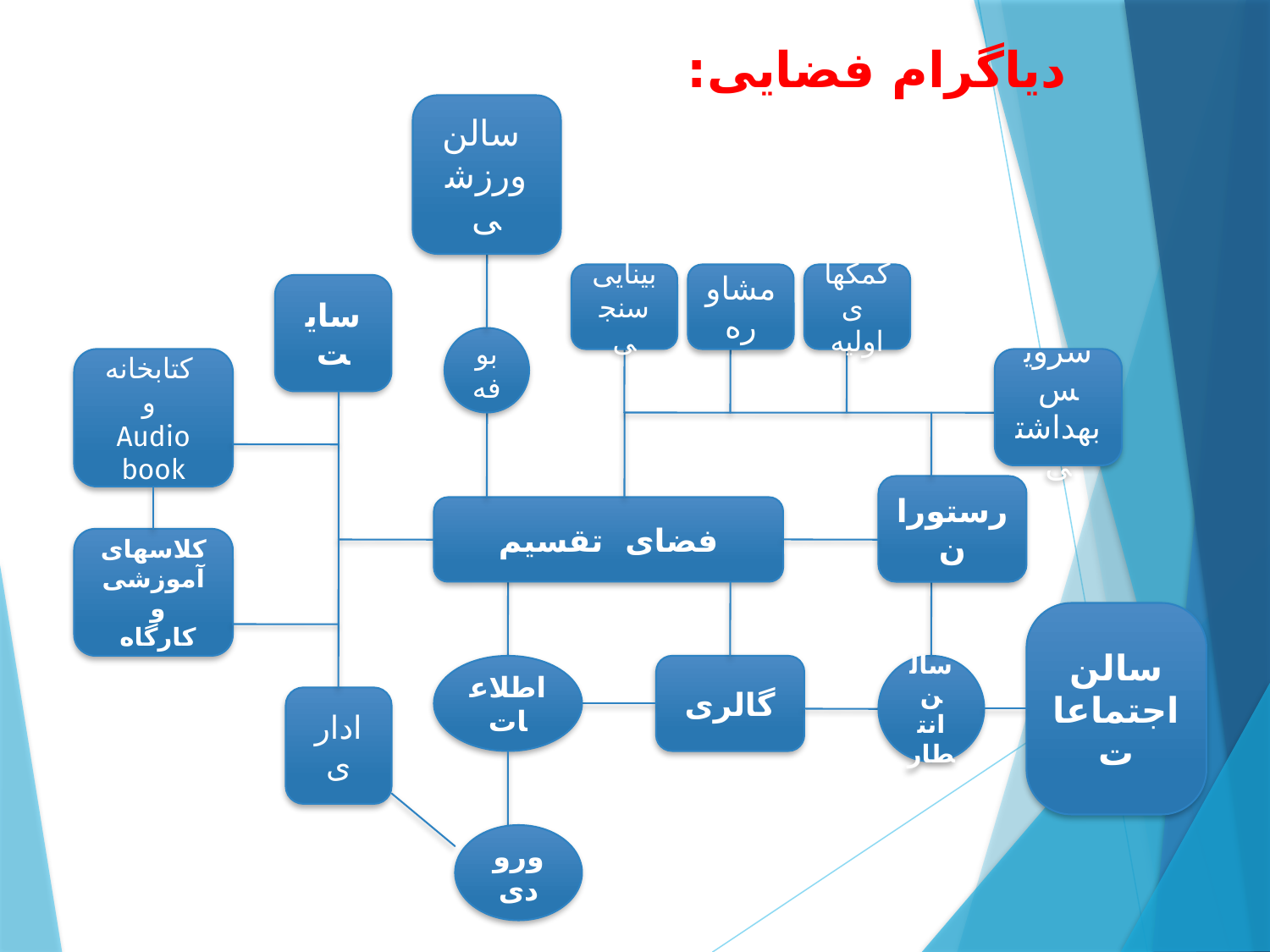

# دیاگرام فضایی:
سالن
ورزشی
بینایی سنجی
مشاوره
کمکهای
اولیه
سایت
بوفه
کتابخانه
و
Audio book
سرویس بهداشتی
رستوران
فضای  تقسیم
کلاسهای آموزشی
 و
 کارگاه
سالن اجتماعات
اطلاعات
گالری
سالن انتطار
اداری
ورودی